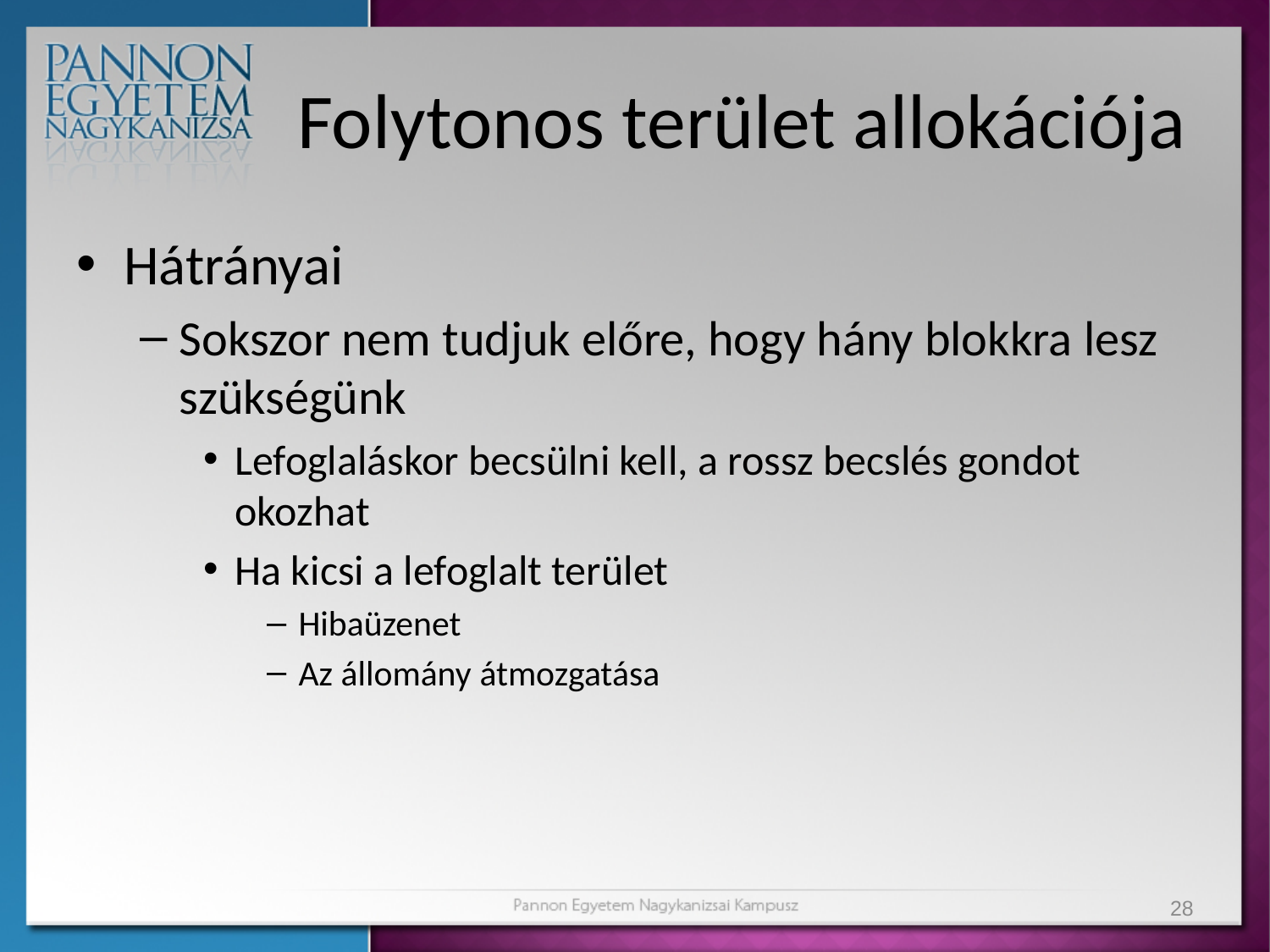

# Folytonos terület allokációja
Hátrányai
Sokszor nem tudjuk előre, hogy hány blokkra lesz szükségünk
Lefoglaláskor becsülni kell, a rossz becslés gondot okozhat
Ha kicsi a lefoglalt terület
Hibaüzenet
Az állomány átmozgatása
28